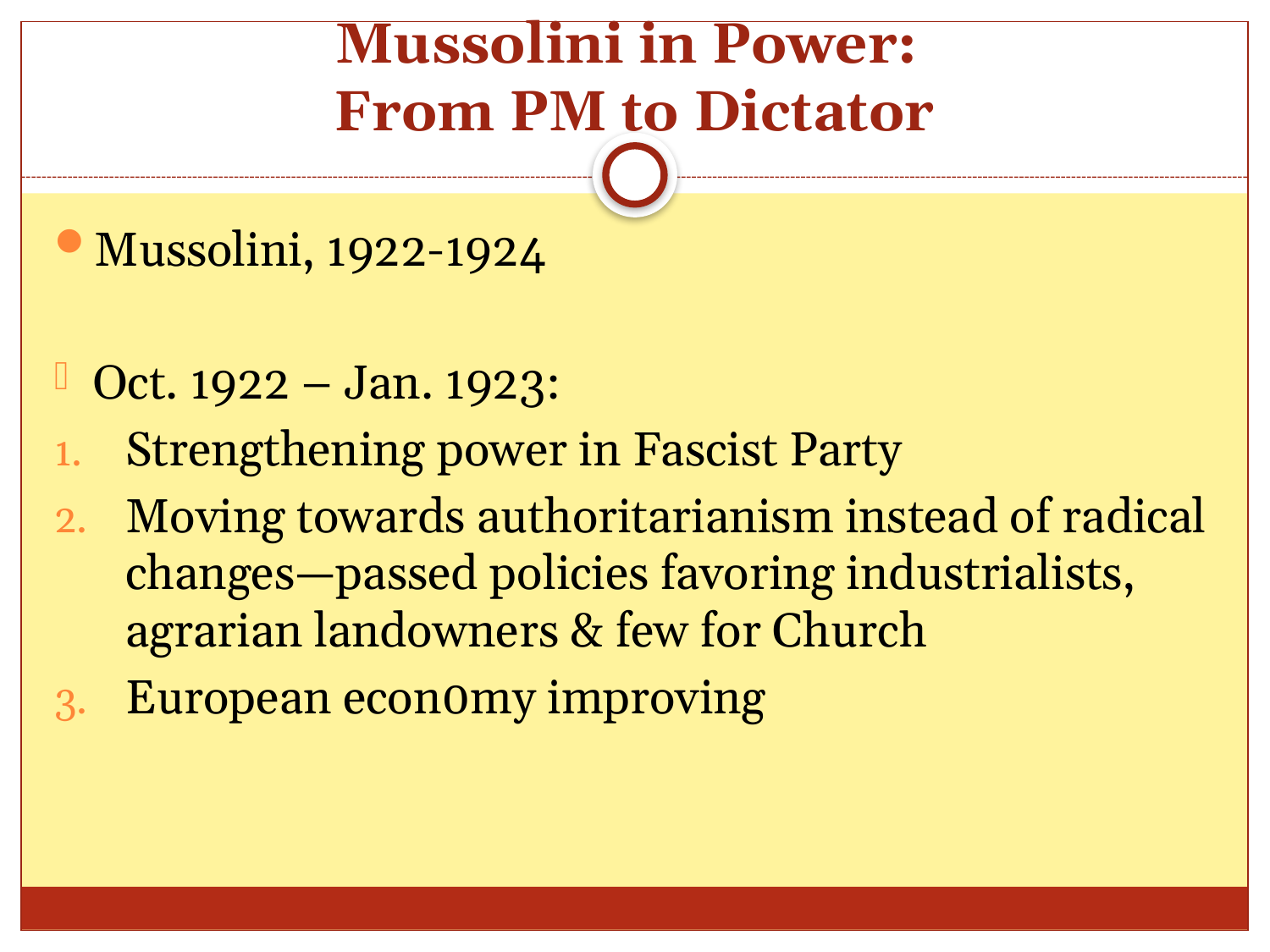

# Mussolini in Power: From PM to Dictator
Mussolini, 1922-1924

Oct. 1922 – Jan. 1923:
Strengthening power in Fascist Party
Moving towards authoritarianism instead of radical changes—passed policies favoring industrialists, agrarian landowners & few for Church
European econ0my improving